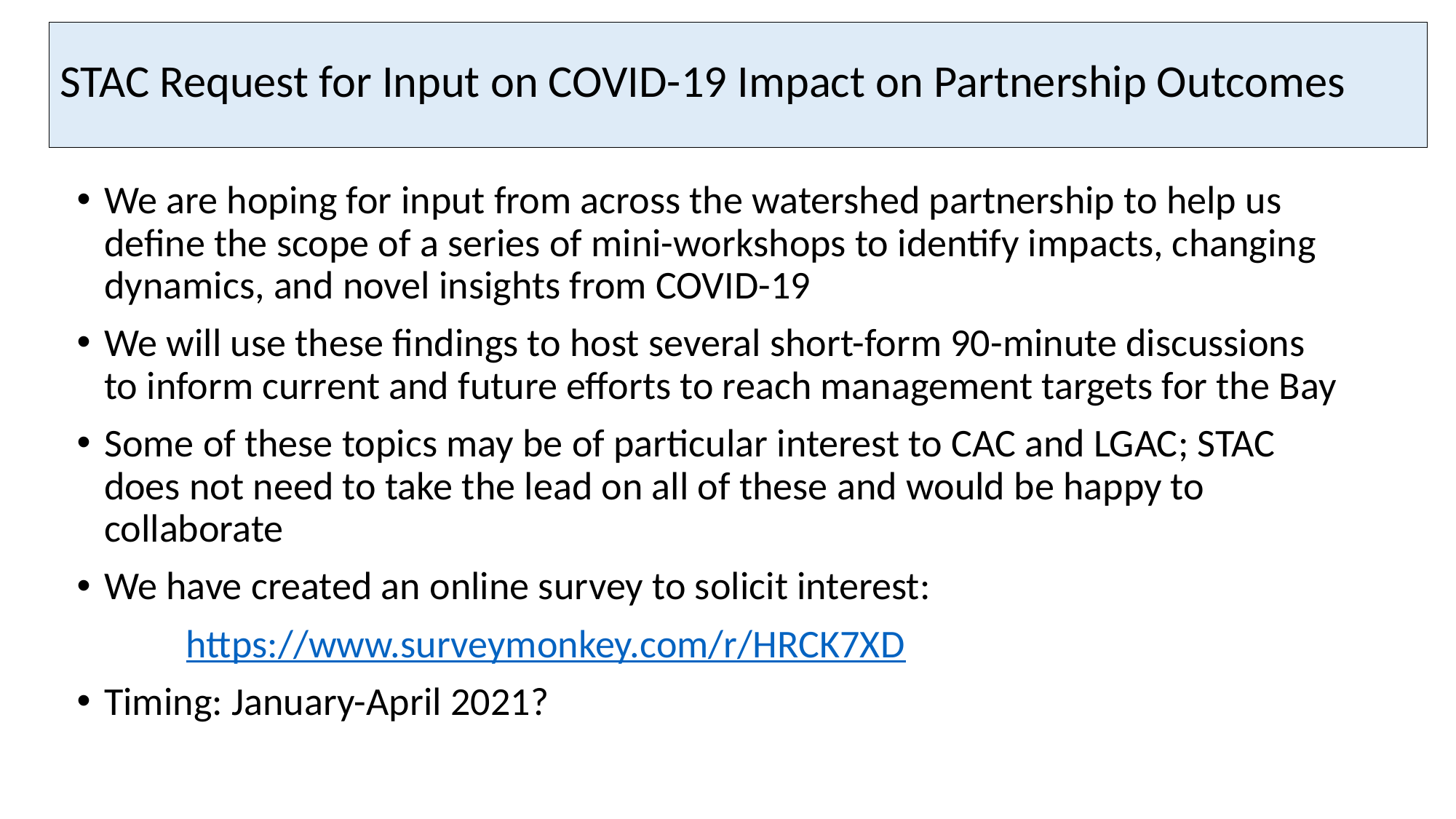

# STAC Request for Input on COVID-19 Impact on Partnership Outcomes
We are hoping for input from across the watershed partnership to help us define the scope of a series of mini-workshops to identify impacts, changing dynamics, and novel insights from COVID-19
We will use these findings to host several short-form 90-minute discussions to inform current and future efforts to reach management targets for the Bay
Some of these topics may be of particular interest to CAC and LGAC; STAC does not need to take the lead on all of these and would be happy to collaborate
We have created an online survey to solicit interest:
	https://www.surveymonkey.com/r/HRCK7XD
Timing: January-April 2021?